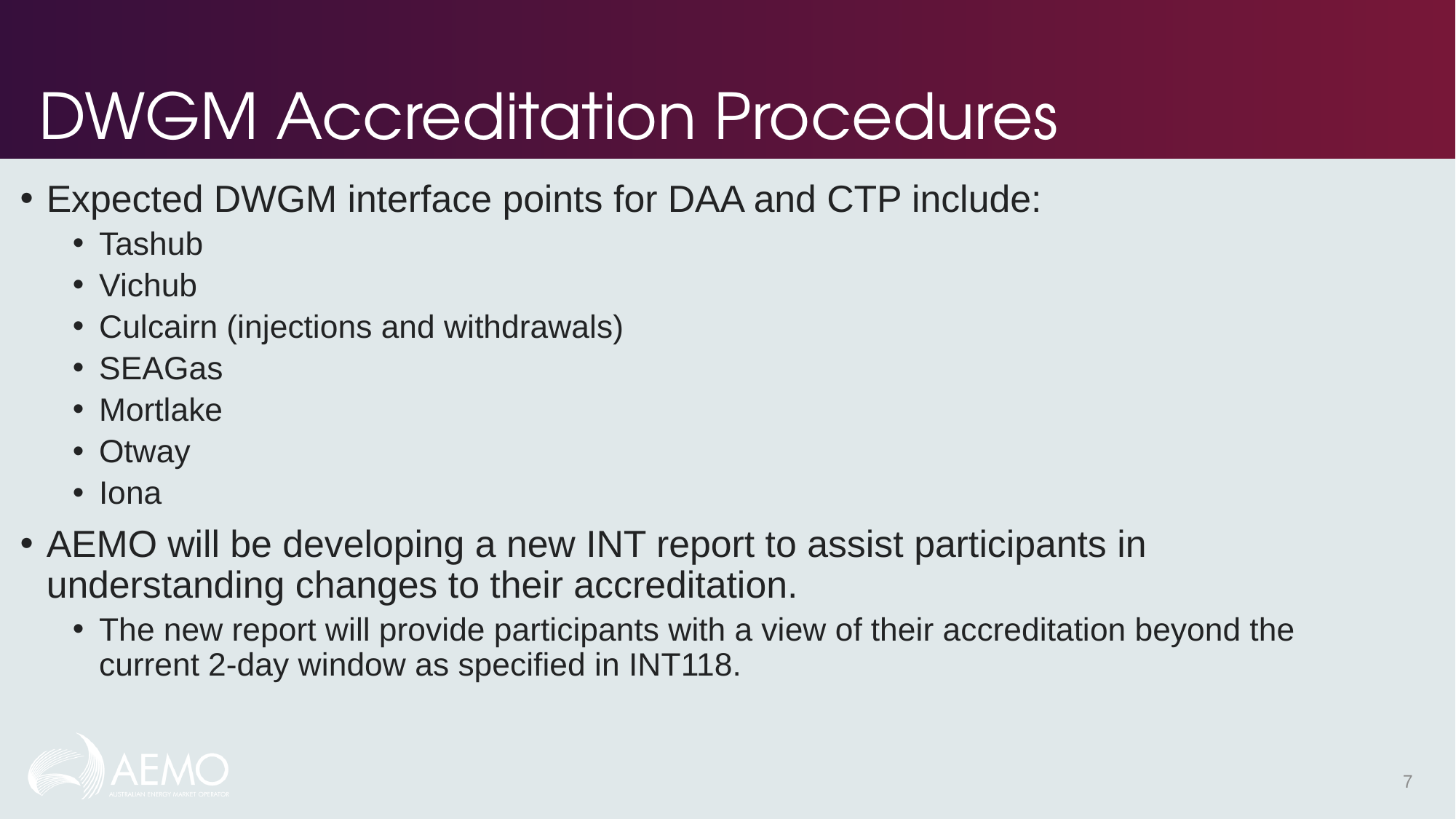

# DWGM Accreditation Procedures
Expected DWGM interface points for DAA and CTP include:
Tashub
Vichub
Culcairn (injections and withdrawals)
SEAGas
Mortlake
Otway
Iona
AEMO will be developing a new INT report to assist participants in understanding changes to their accreditation.
The new report will provide participants with a view of their accreditation beyond the current 2-day window as specified in INT118.
7